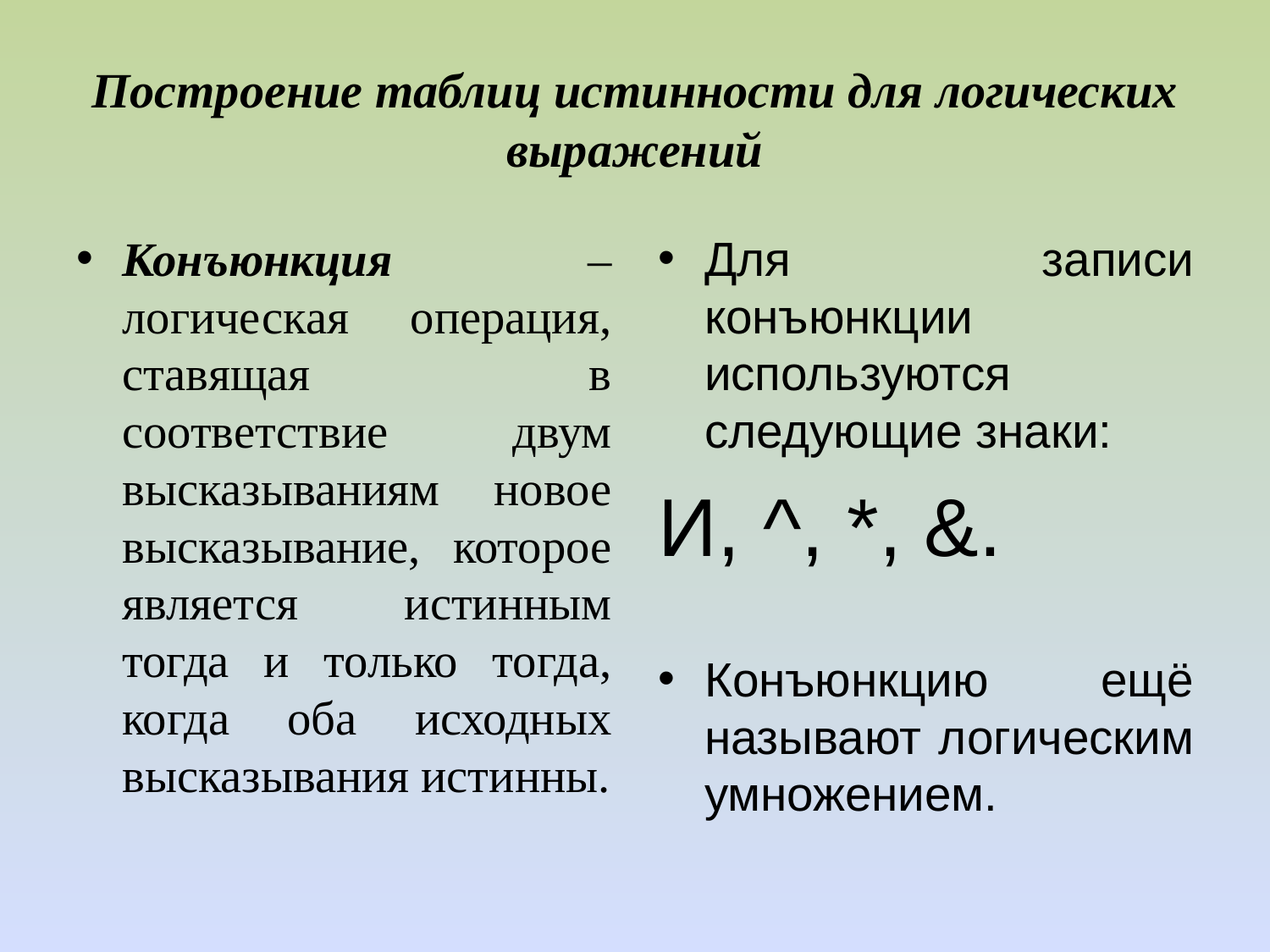

# Построение таблиц истинности для логических выражений
Конъюнкция – логическая операция, ставящая в соответствие двум высказываниям новое высказывание, которое является истинным тогда и только тогда, когда оба исходных высказывания истинны.

Для записи конъюнкции используются следующие знаки:
И, ^, *, &.

Конъюнкцию ещё называют логическим умножением.